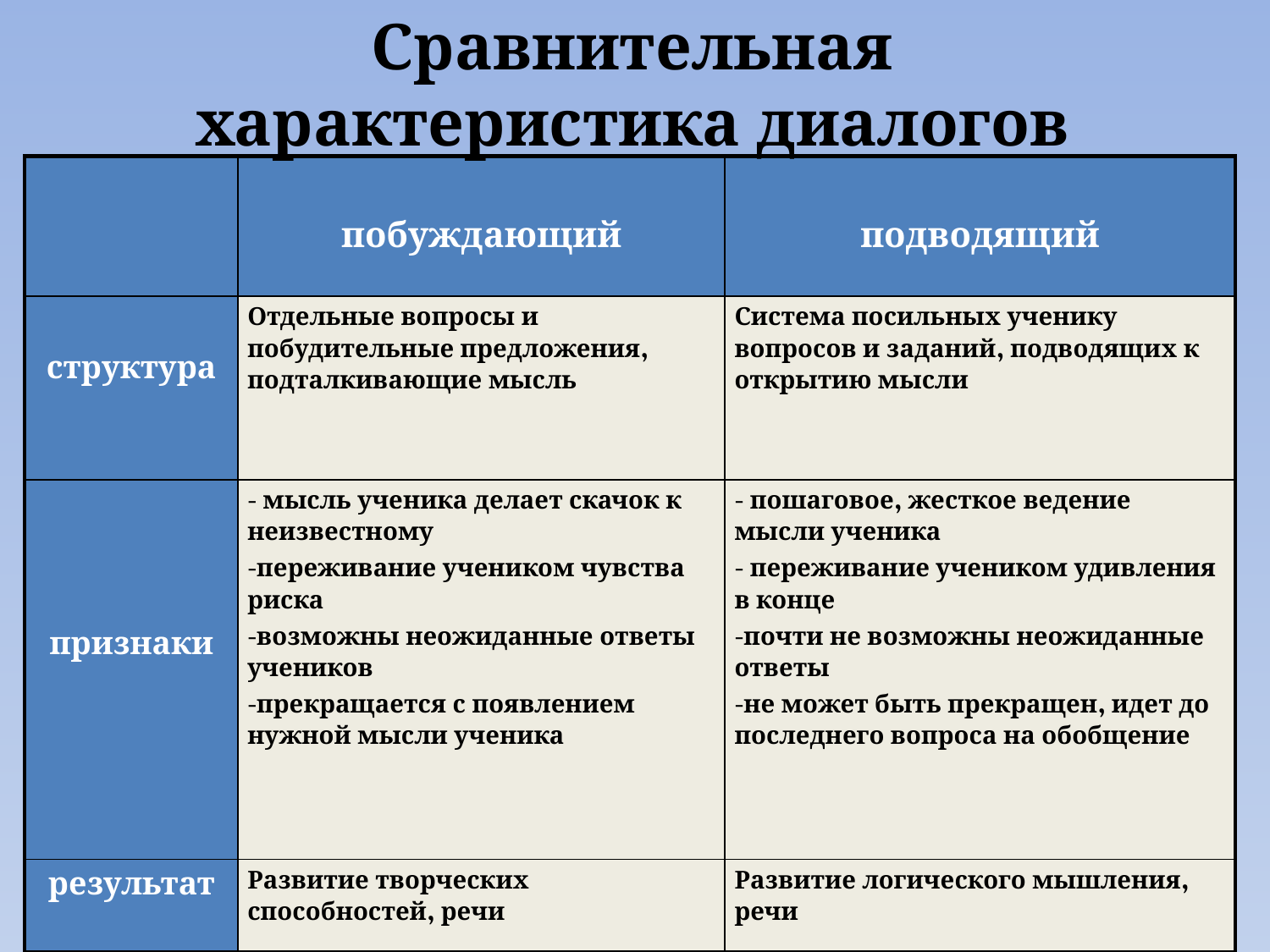

Сравнительная характеристика диалогов
|  | побуждающий | подводящий |
| --- | --- | --- |
| структура | Отдельные вопросы и побудительные предложения, подталкивающие мысль | Система посильных ученику вопросов и заданий, подводящих к открытию мысли |
| признаки | - мысль ученика делает скачок к неизвестному -переживание учеником чувства риска -возможны неожиданные ответы учеников -прекращается с появлением нужной мысли ученика | - пошаговое, жесткое ведение мысли ученика - переживание учеником удивления в конце -почти не возможны неожиданные ответы -не может быть прекращен, идет до последнего вопроса на обобщение |
| результат | Развитие творческих способностей, речи | Развитие логического мышления, речи |